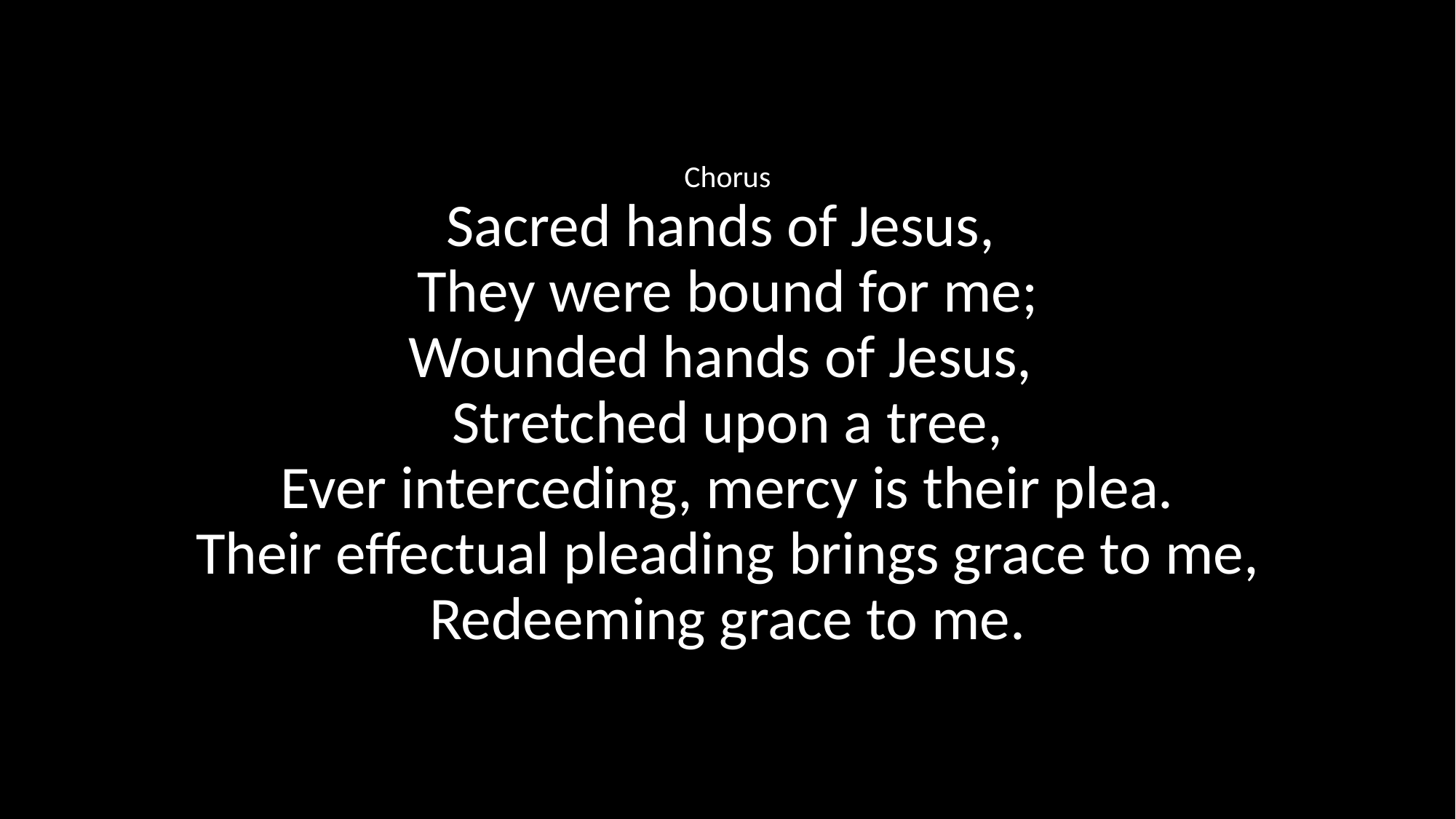

Chorus
Sacred hands of Jesus,
They were bound for me;
Wounded hands of Jesus,
Stretched upon a tree,
Ever interceding, mercy is their plea.
Their effectual pleading brings grace to me,
Redeeming grace to me.